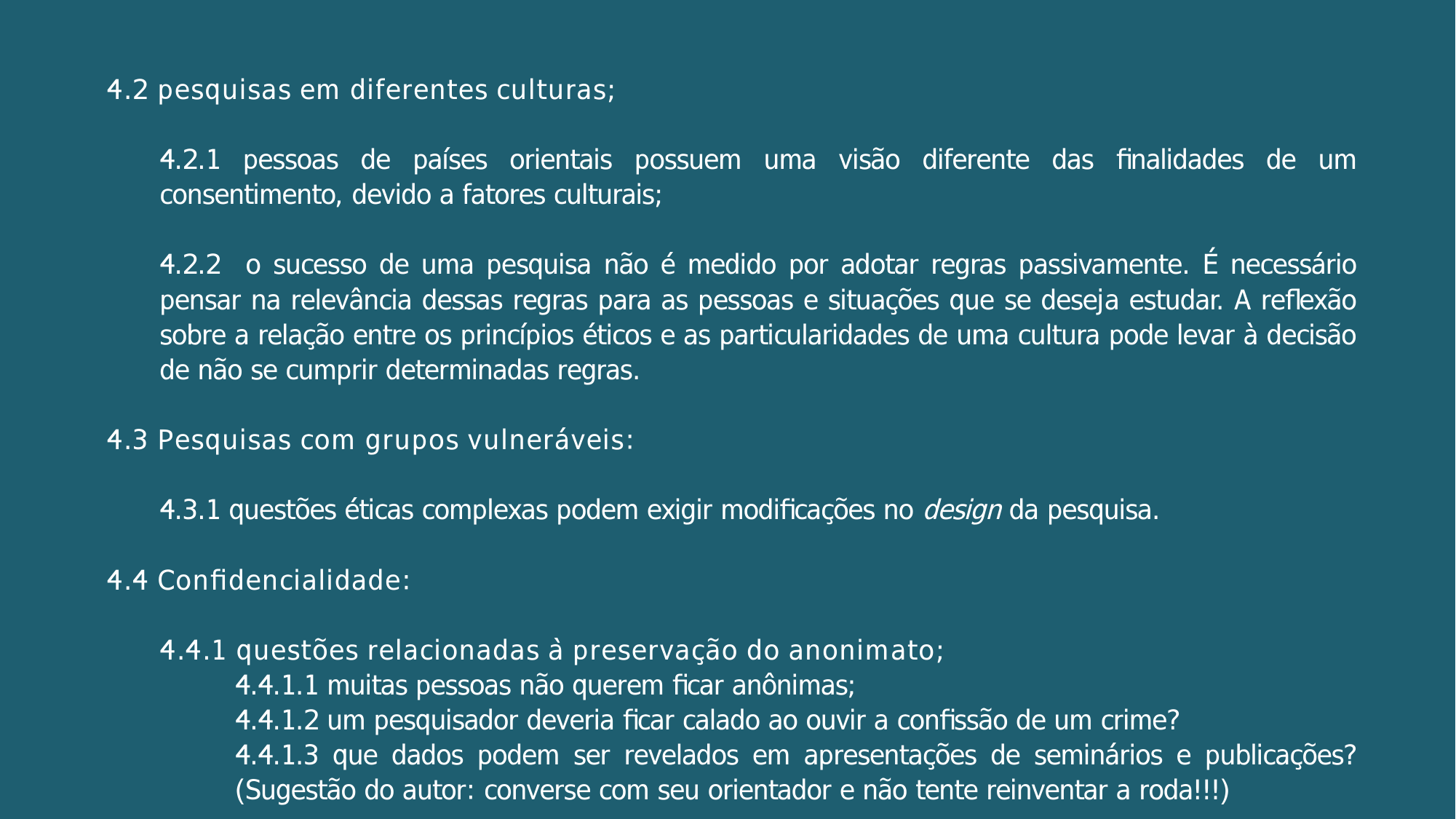

4.2 pesquisas em diferentes culturas;

4.2.1 pessoas de países orientais possuem uma visão diferente das finalidades de um consentimento, devido a fatores culturais;

4.2.2  o sucesso de uma pesquisa não é medido por adotar regras passivamente. É necessário pensar na relevância dessas regras para as pessoas e situações que se deseja estudar. A reflexão sobre a relação entre os princípios éticos e as particularidades de uma cultura pode levar à decisão de não se cumprir determinadas regras.

4.3 Pesquisas com grupos vulneráveis:

4.3.1 questões éticas complexas podem exigir modificações no design da pesquisa.

4.4 Confidencialidade:

4.4.1 questões relacionadas à preservação do anonimato;
4.4.1.1 muitas pessoas não querem ficar anônimas;
4.4.1.2 um pesquisador deveria ficar calado ao ouvir a confissão de um crime?
4.4.1.3 que dados podem ser revelados em apresentações de seminários e publicações? (Sugestão do autor: converse com seu orientador e não tente reinventar a roda!!!)